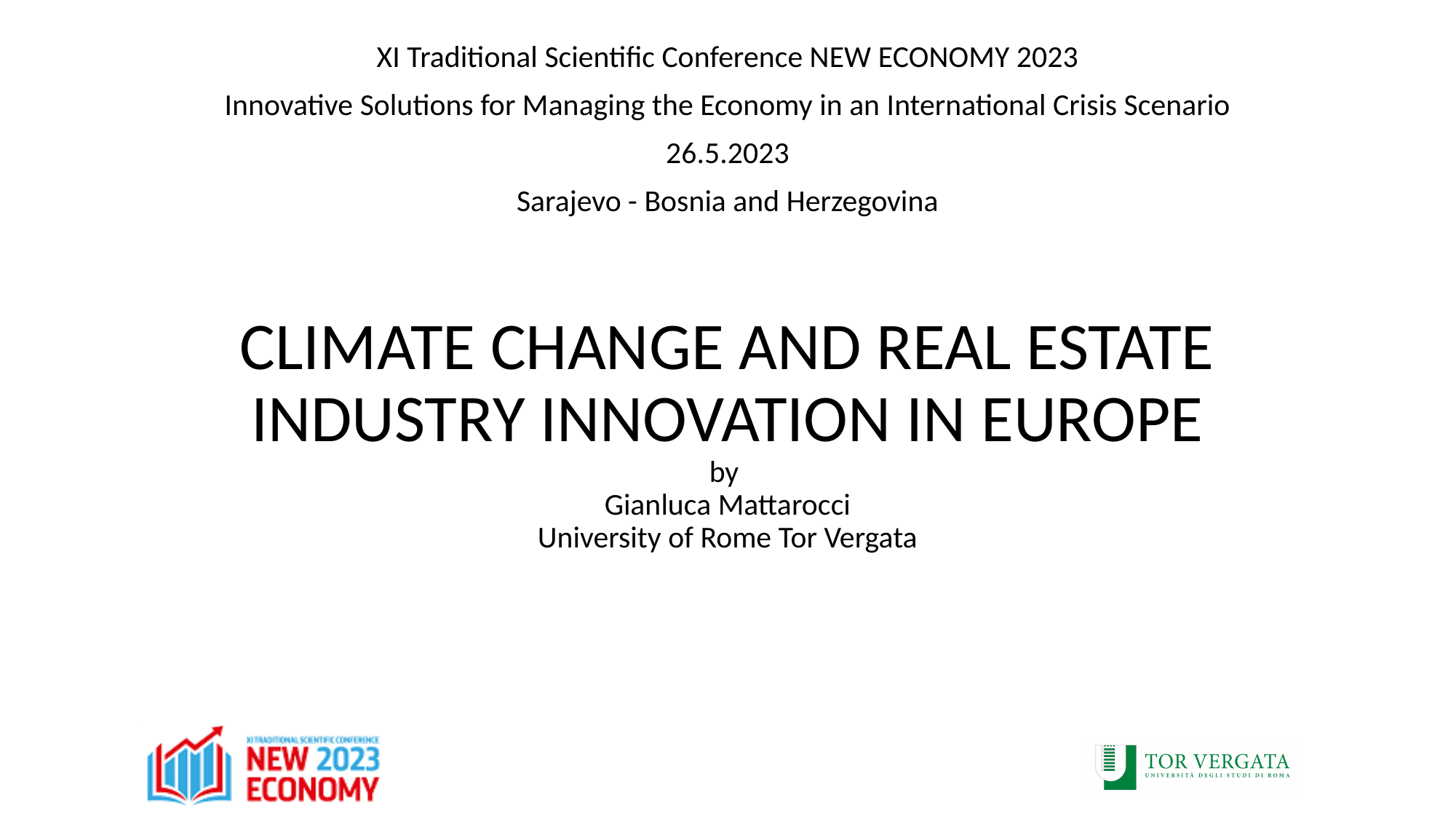

XI Traditional Scientific Conference NEW ECONOMY 2023
Innovative Solutions for Managing the Economy in an International Crisis Scenario
26.5.2023
Sarajevo - Bosnia and Herzegovina
# CLIMATE CHANGE AND REAL ESTATE INDUSTRY INNOVATION IN EUROPE by Gianluca Mattarocci University of Rome Tor Vergata